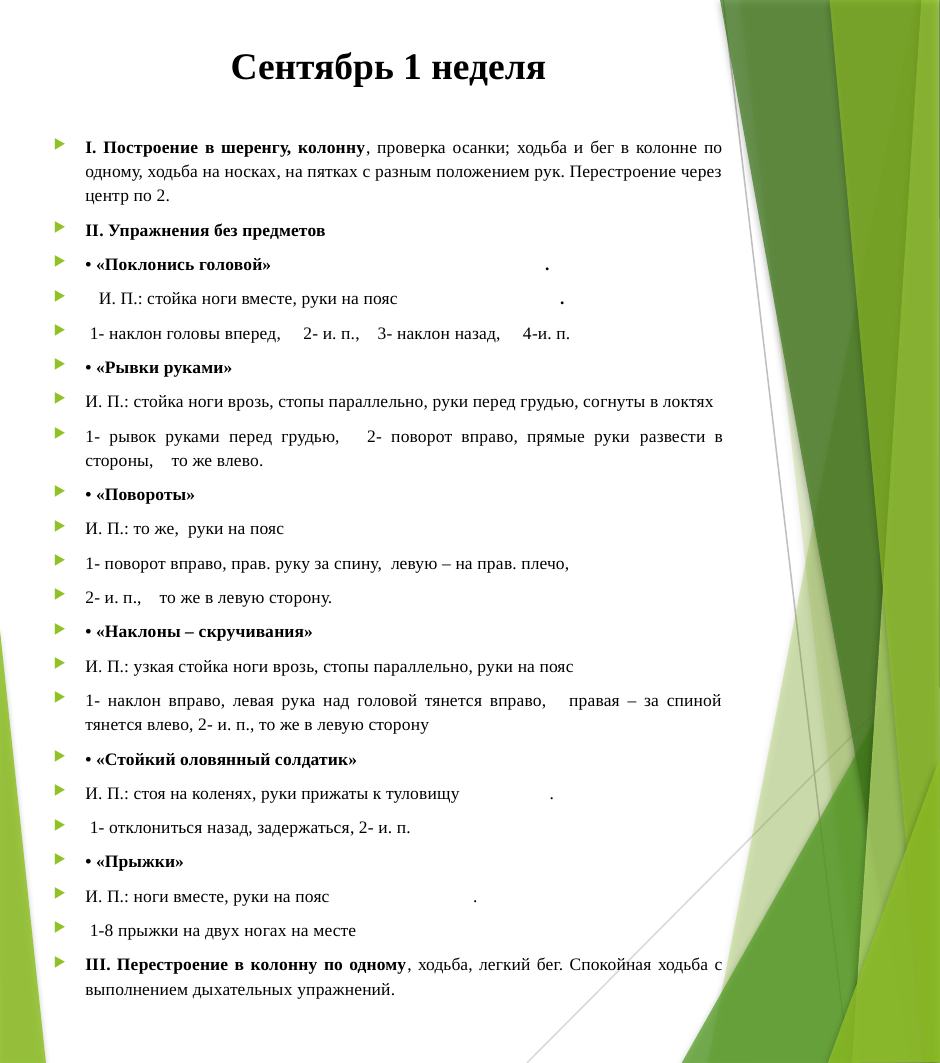

# Сентябрь 1 неделя
I. Построение в шеренгу, колонну, проверка осанки; ходьба и бег в колонне по одному, ходьба на носках, на пятках с разным положением рук. Перестроение через центр по 2.
II. Упражнения без предметов
• «Поклонись головой»                                                             .
   И. П.: стойка ноги вместе, руки на пояс                                    .
 1- наклон головы вперед,     2- и. п.,    3- наклон назад,     4-и. п.
• «Рывки руками»
И. П.: стойка ноги врозь, стопы параллельно, руки перед грудью, согнуты в локтях
1- рывок руками перед грудью,   2- поворот вправо, прямые руки развести в стороны,    то же влево.
• «Повороты»
И. П.: то же,  руки на пояс
1- поворот вправо, прав. руку за спину,  левую – на прав. плечо,
2- и. п.,    то же в левую сторону.
• «Наклоны – скручивания»
И. П.: узкая стойка ноги врозь, стопы параллельно, руки на пояс
1- наклон вправо, левая рука над головой тянется вправо,   правая – за спиной тянется влево, 2- и. п., то же в левую сторону
• «Стойкий оловянный солдатик»
И. П.: стоя на коленях, руки прижаты к туловищу                    .
 1- отклониться назад, задержаться, 2- и. п.
• «Прыжки»
И. П.: ноги вместе, руки на пояс                                .
 1-8 прыжки на двух ногах на месте
III. Перестроение в колонну по одному, ходьба, легкий бег. Спокойная ходьба с выполнением дыхательных упражнений.